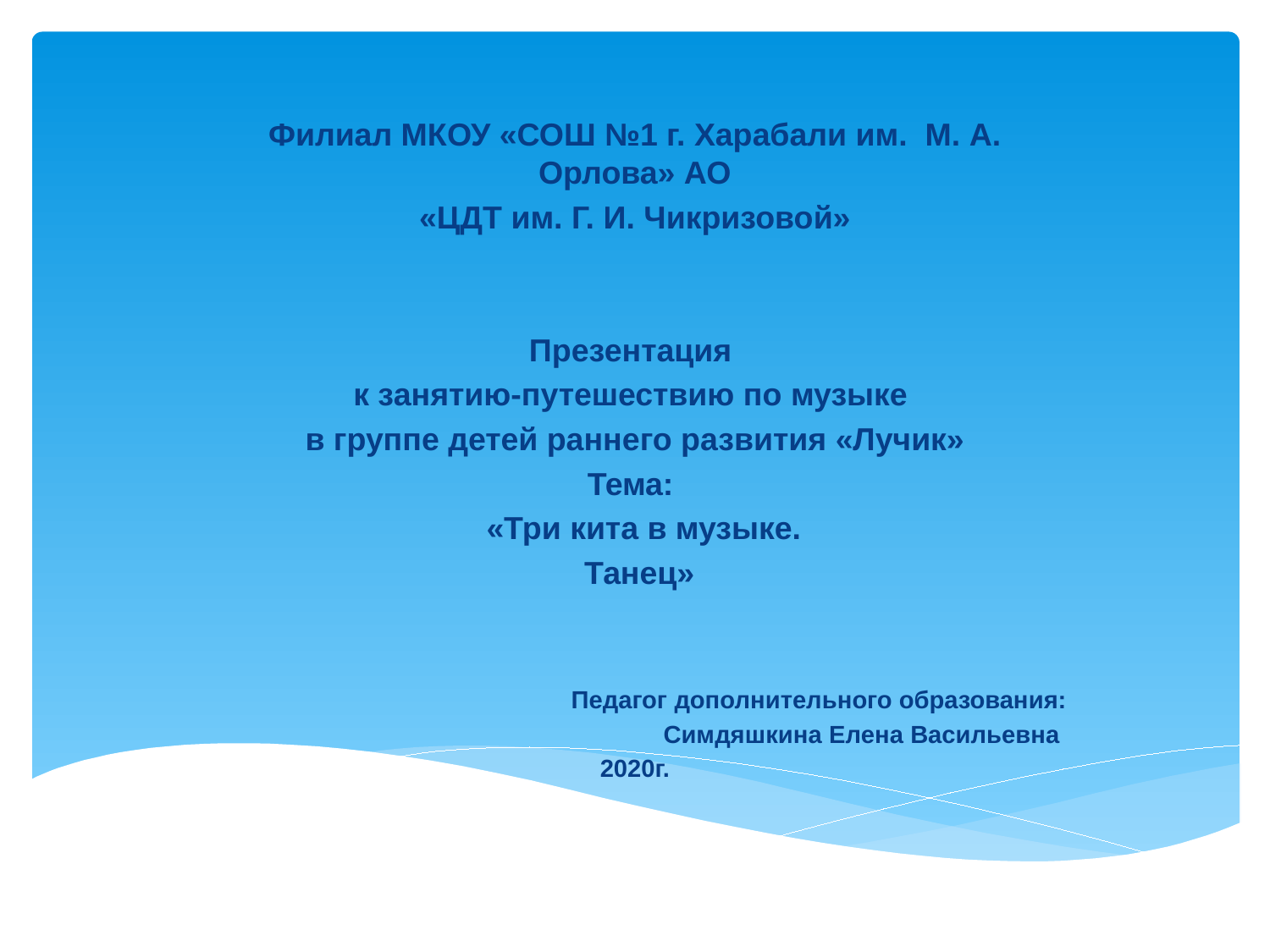

#

Филиал МКОУ «СОШ №1 г. Харабали им.  М. А. Орлова» АО
«ЦДТ им. Г. И. Чикризовой»

Презентация
к занятию-путешествию по музыке
в группе детей раннего развития «Лучик»
Тема:
  «Три кита в музыке.
 Танец»

Педагог дополнительного образования:
Симдяшкина Елена Васильевна
2020г.